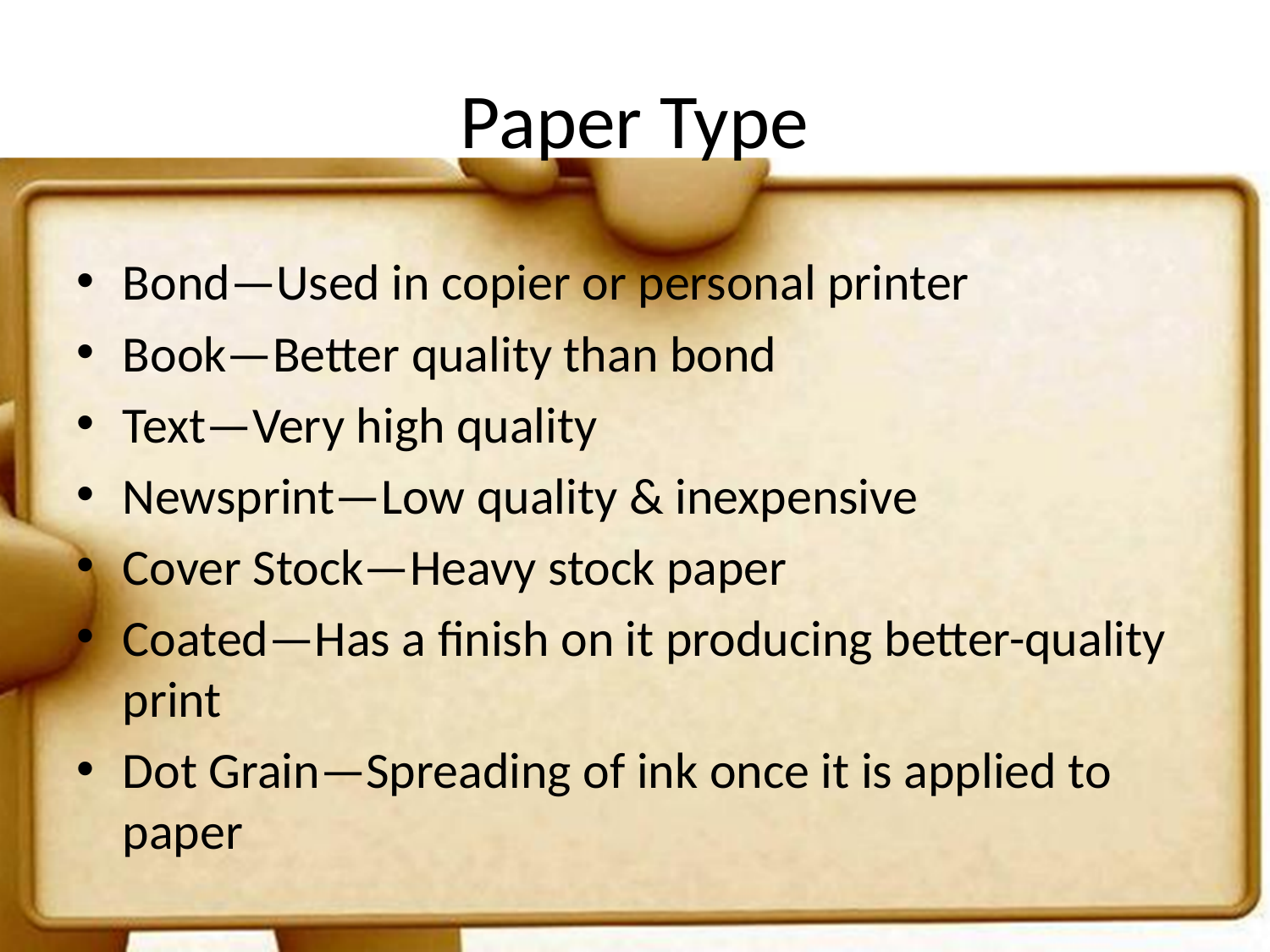

# Paper Type
Bond—Used in copier or personal printer
Book—Better quality than bond
Text—Very high quality
Newsprint—Low quality & inexpensive
Cover Stock—Heavy stock paper
Coated—Has a finish on it producing better-quality print
Dot Grain—Spreading of ink once it is applied to paper